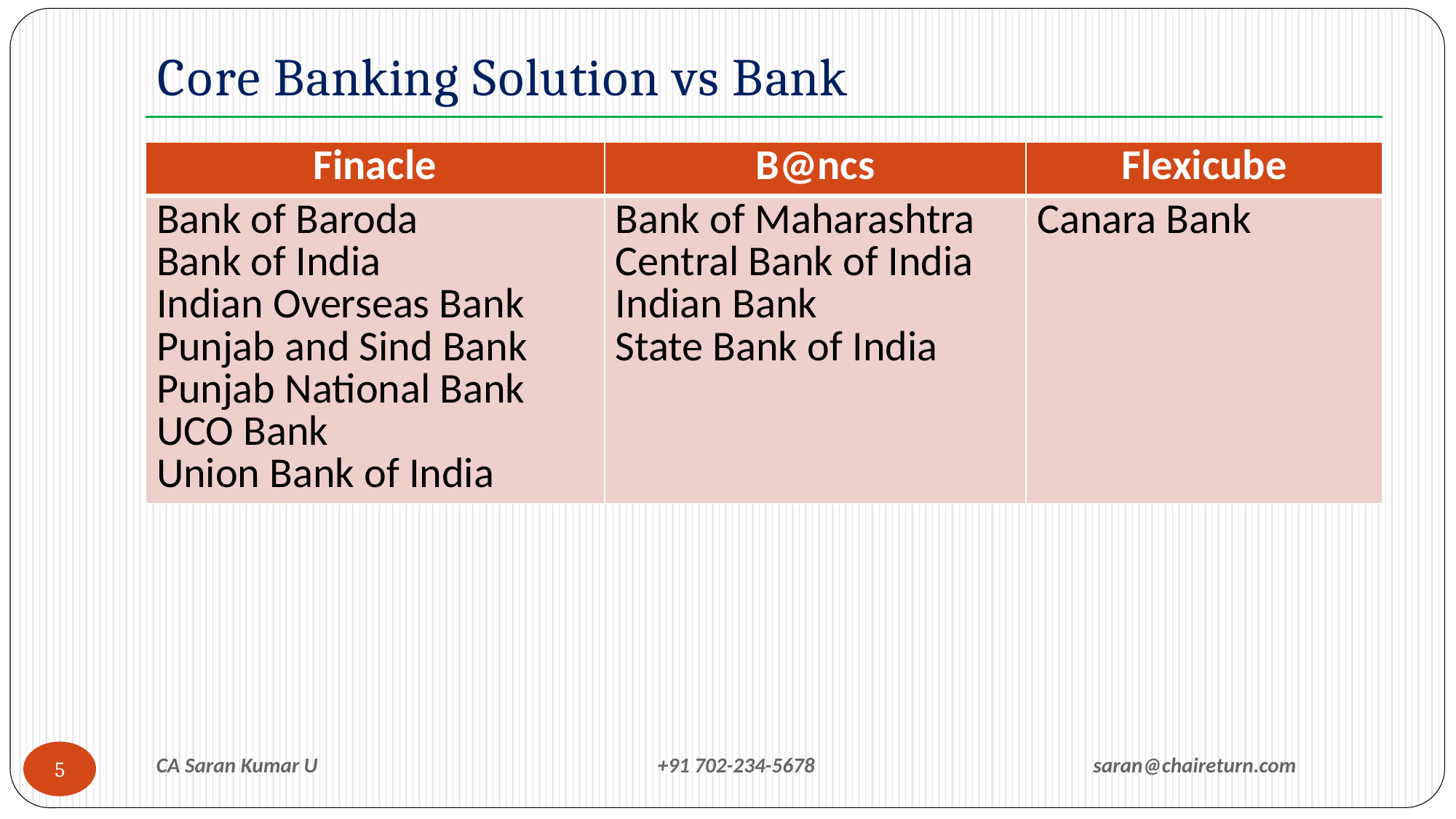

# Core Banking Solution vs Bank
| Finacle | B@ncs | Flexicube |
| --- | --- | --- |
| Bank of Baroda Bank of India Indian Overseas Bank Punjab and Sind Bank Punjab National Bank UCO Bank Union Bank of India | Bank of Maharashtra Central Bank of India Indian Bank State Bank of India | Canara Bank |
CA Saran Kumar U                                                                        +91 702-234-5678                                                           saran@chaireturn.com
5